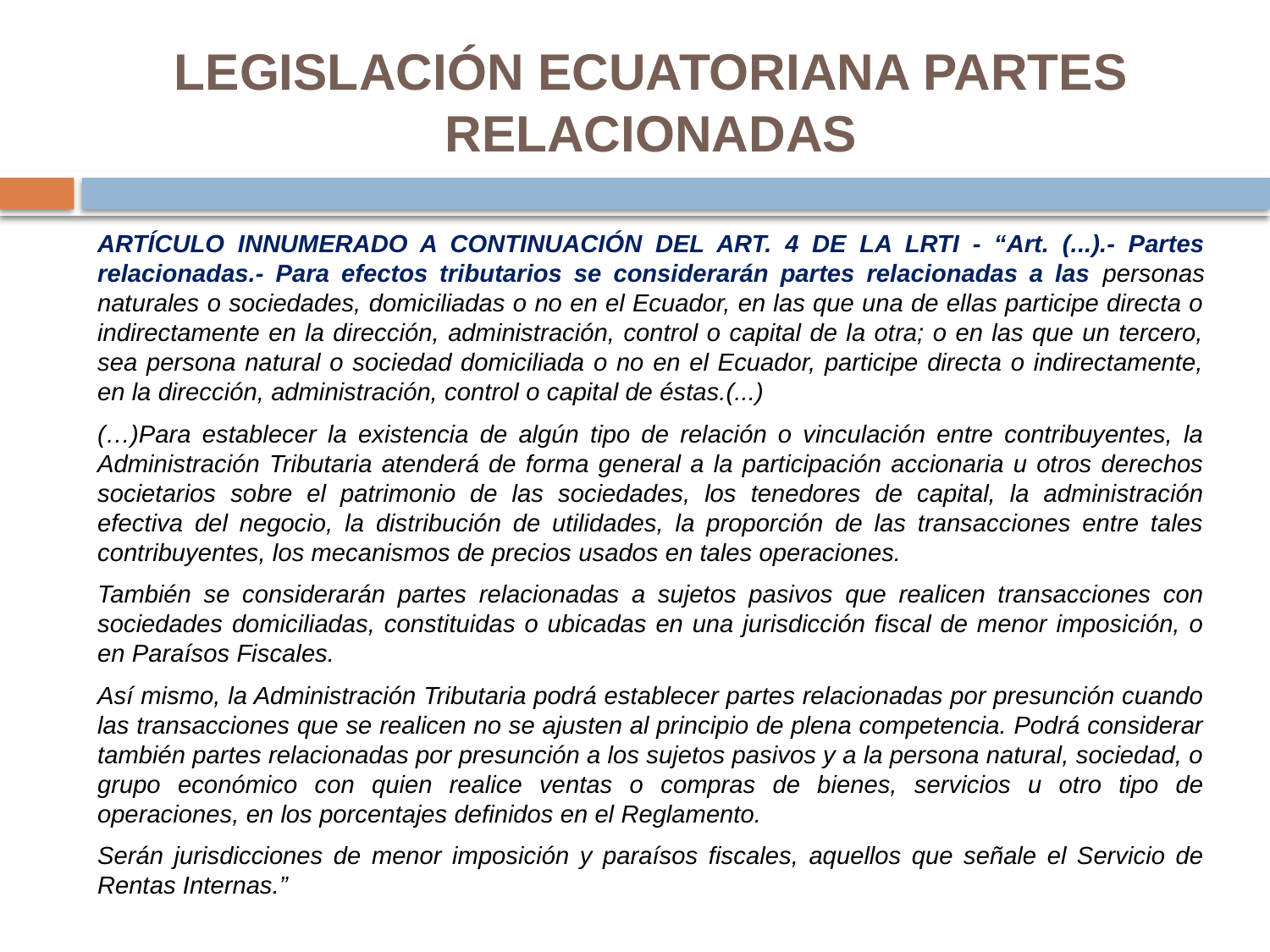

# LEGISLACIÓN ECUATORIANA PARTES RELACIONADAS
ARTÍCULO INNUMERADO A CONTINUACIÓN DEL ART. 4 DE LA LRTI - “Art. (...).- Partes relacionadas.- Para efectos tributarios se considerarán partes relacionadas a las personas naturales o sociedades, domiciliadas o no en el Ecuador, en las que una de ellas participe directa o indirectamente en la dirección, administración, control o capital de la otra; o en las que un tercero, sea persona natural o sociedad domiciliada o no en el Ecuador, participe directa o indirectamente, en la dirección, administración, control o capital de éstas.(...)
(…)Para establecer la existencia de algún tipo de relación o vinculación entre contribuyentes, la Administración Tributaria atenderá de forma general a la participación accionaria u otros derechos societarios sobre el patrimonio de las sociedades, los tenedores de capital, la administración efectiva del negocio, la distribución de utilidades, la proporción de las transacciones entre tales contribuyentes, los mecanismos de precios usados en tales operaciones.
También se considerarán partes relacionadas a sujetos pasivos que realicen transacciones con sociedades domiciliadas, constituidas o ubicadas en una jurisdicción fiscal de menor imposición, o en Paraísos Fiscales.
Así mismo, la Administración Tributaria podrá establecer partes relacionadas por presunción cuando las transacciones que se realicen no se ajusten al principio de plena competencia. Podrá considerar también partes relacionadas por presunción a los sujetos pasivos y a la persona natural, sociedad, o grupo económico con quien realice ventas o compras de bienes, servicios u otro tipo de operaciones, en los porcentajes definidos en el Reglamento.
Serán jurisdicciones de menor imposición y paraísos fiscales, aquellos que señale el Servicio de Rentas Internas.”